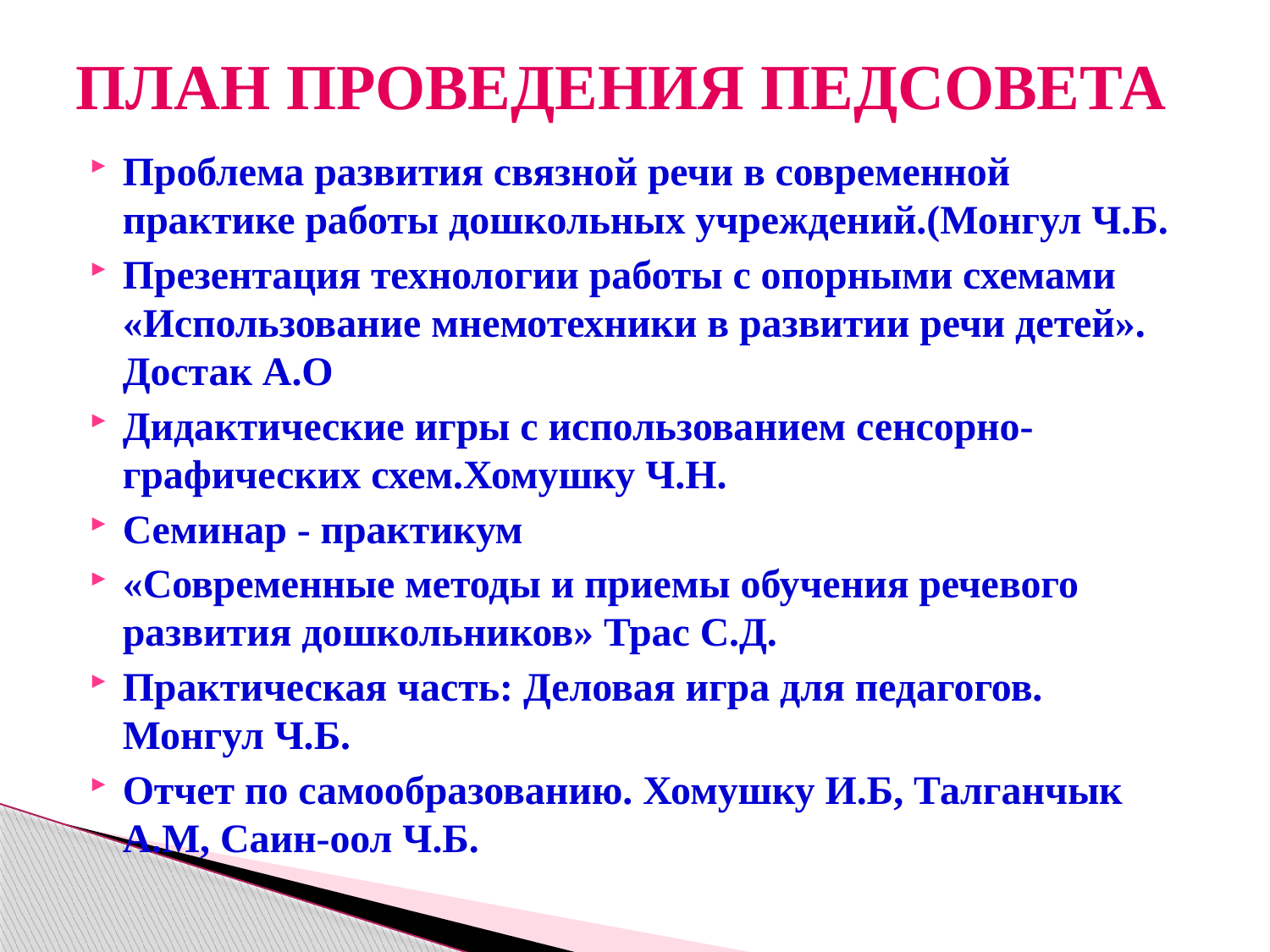

# ПЛАН ПРОВЕДЕНИЯ ПЕДСОВЕТА
Проблема развития связной речи в современной практике работы дошкольных учреждений.(Монгул Ч.Б.
Презентация технологии работы с опорными схемами «Использование мнемотехники в развитии речи детей». Достак А.О
Дидактические игры с использованием сенсорно-графических схем.Хомушку Ч.Н.
Семинар - практикум
«Современные методы и приемы обучения речевого развития дошкольников» Трас С.Д.
Практическая часть: Деловая игра для педагогов. Монгул Ч.Б.
Отчет по самообразованию. Хомушку И.Б, Талганчык А.М, Саин-оол Ч.Б.